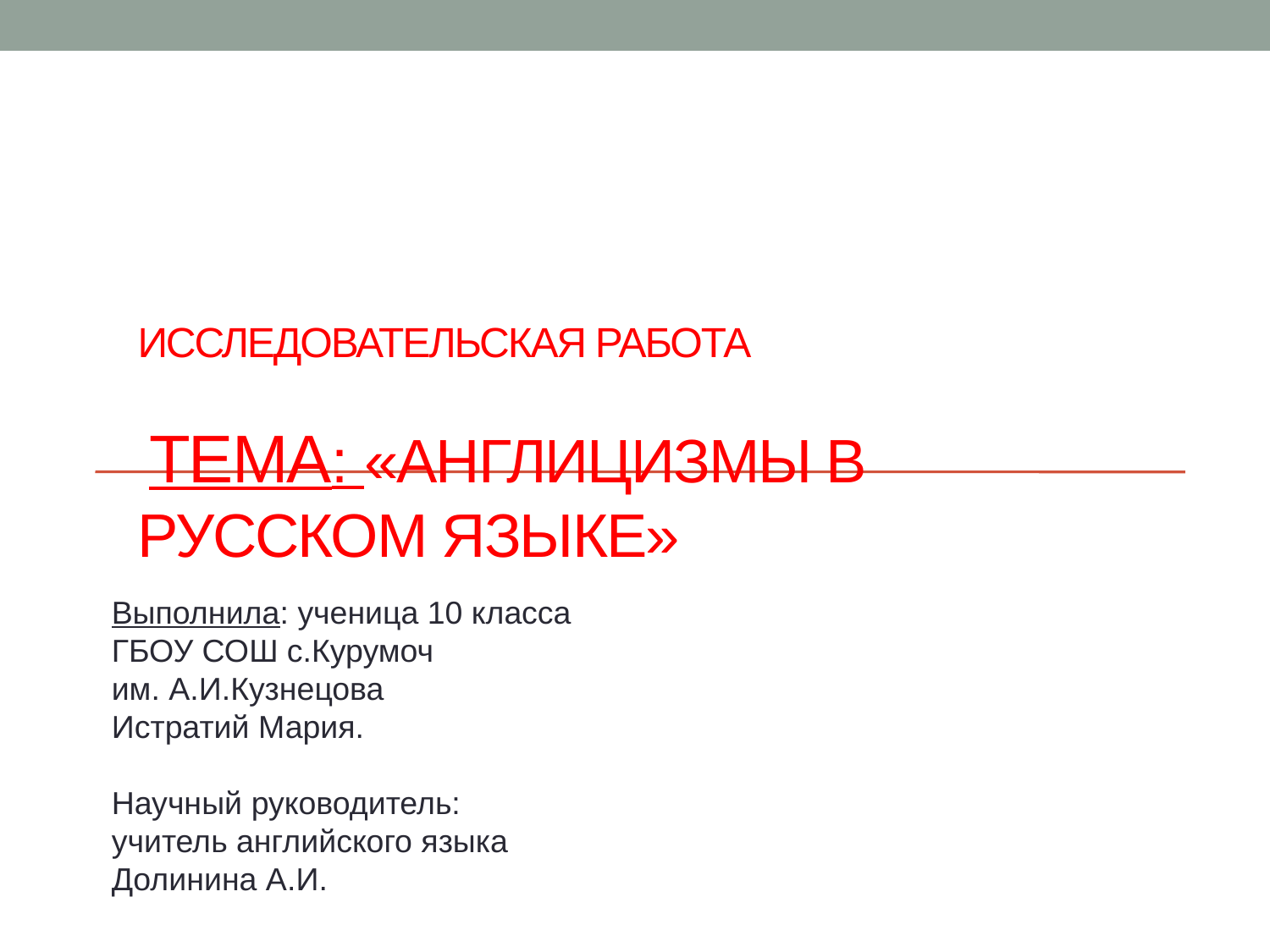

# Исследовательская работа Тема: «Англицизмы в русском языке»
Выполнила: ученица 10 класса
ГБОУ СОШ с.Курумоч
им. А.И.Кузнецова
Истратий Мария.

Научный руководитель:
учитель английского языка
Долинина А.И.